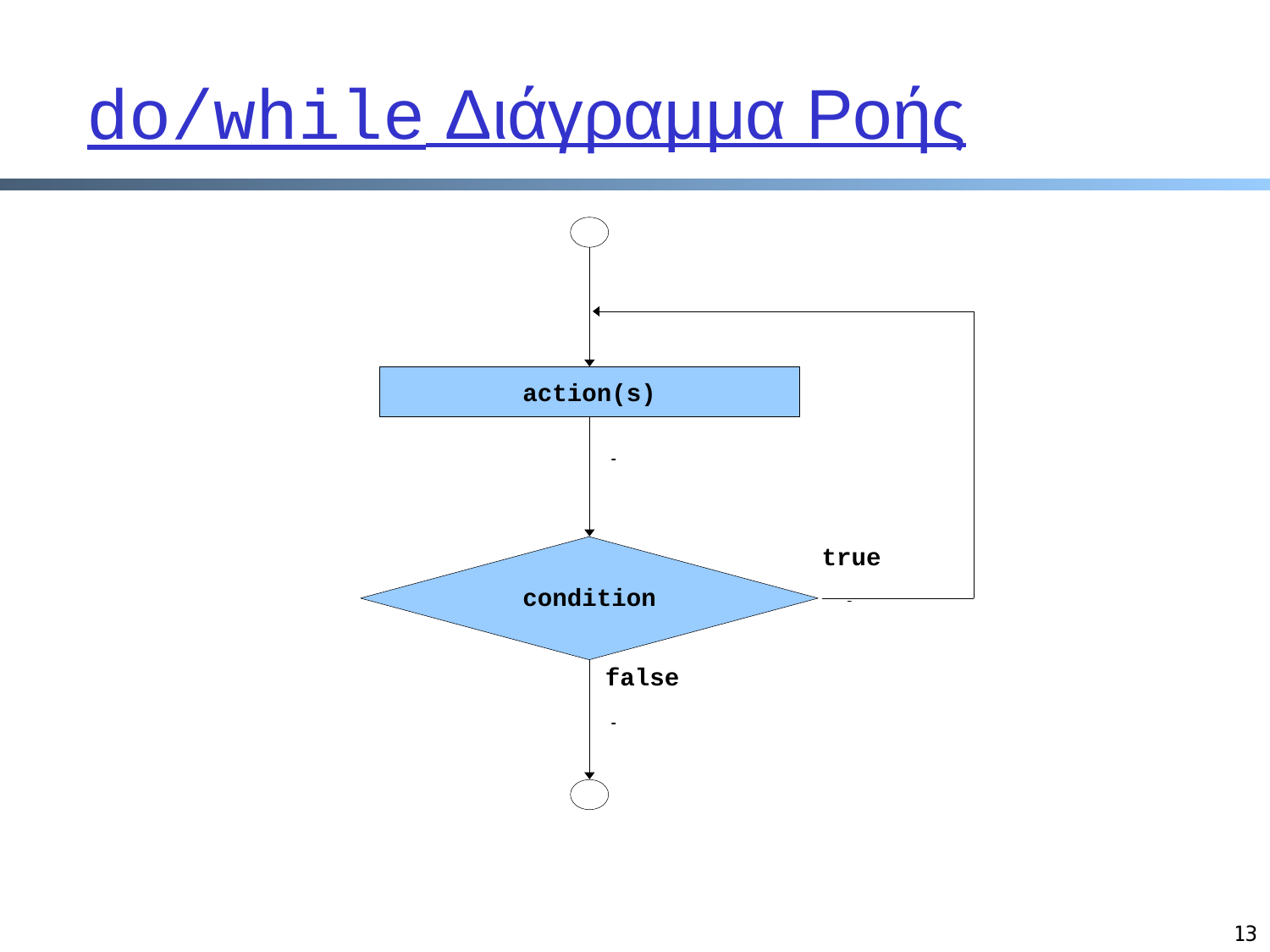

# do/while Διάγραμμα Ροής

action(s)

condition

true

false

13